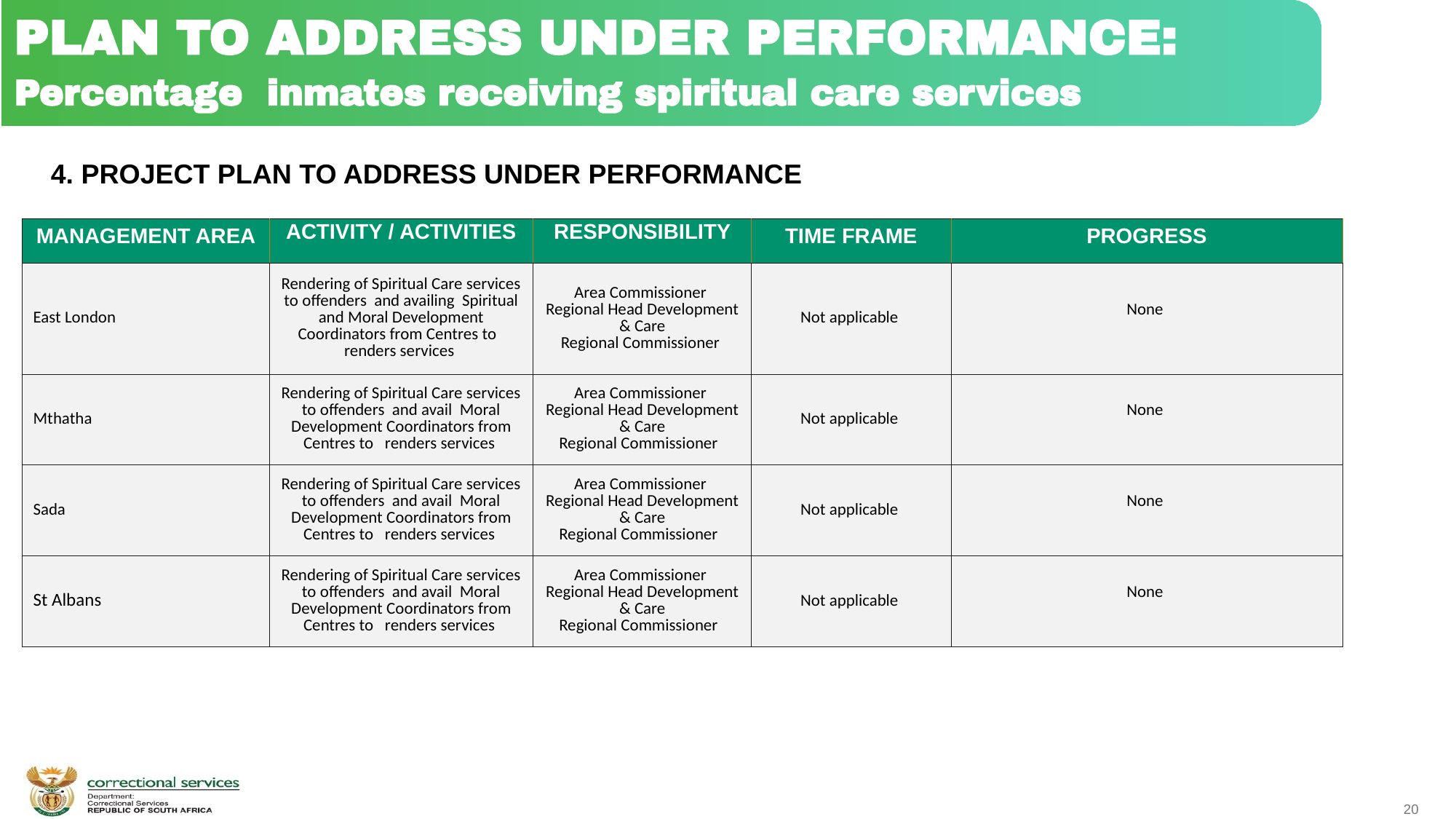

PLAN TO ADDRESS UNDER PERFORMANCE:
Percentage  inmates receiving spiritual care services
     4. PROJECT PLAN TO ADDRESS UNDER PERFORMANCE
| MANAGEMENT AREA | ACTIVITY / ACTIVITIES | RESPONSIBILITY | TIME FRAME | PROGRESS |
| --- | --- | --- | --- | --- |
| East London | Rendering of Spiritual Care services to offenders and availing Spiritual and Moral Development Coordinators from Centres to renders services | Area Commissioner Regional Head Development & Care Regional Commissioner | Not applicable | None |
| Mthatha | Rendering of Spiritual Care services to offenders and avail Moral Development Coordinators from Centres to renders services | Area Commissioner Regional Head Development & Care Regional Commissioner | Not applicable | None |
| Sada | Rendering of Spiritual Care services to offenders and avail Moral Development Coordinators from Centres to renders services | Area Commissioner Regional Head Development & Care Regional Commissioner | Not applicable | None |
| St Albans | Rendering of Spiritual Care services to offenders and avail Moral Development Coordinators from Centres to renders services | Area Commissioner Regional Head Development & Care Regional Commissioner | Not applicable | None |